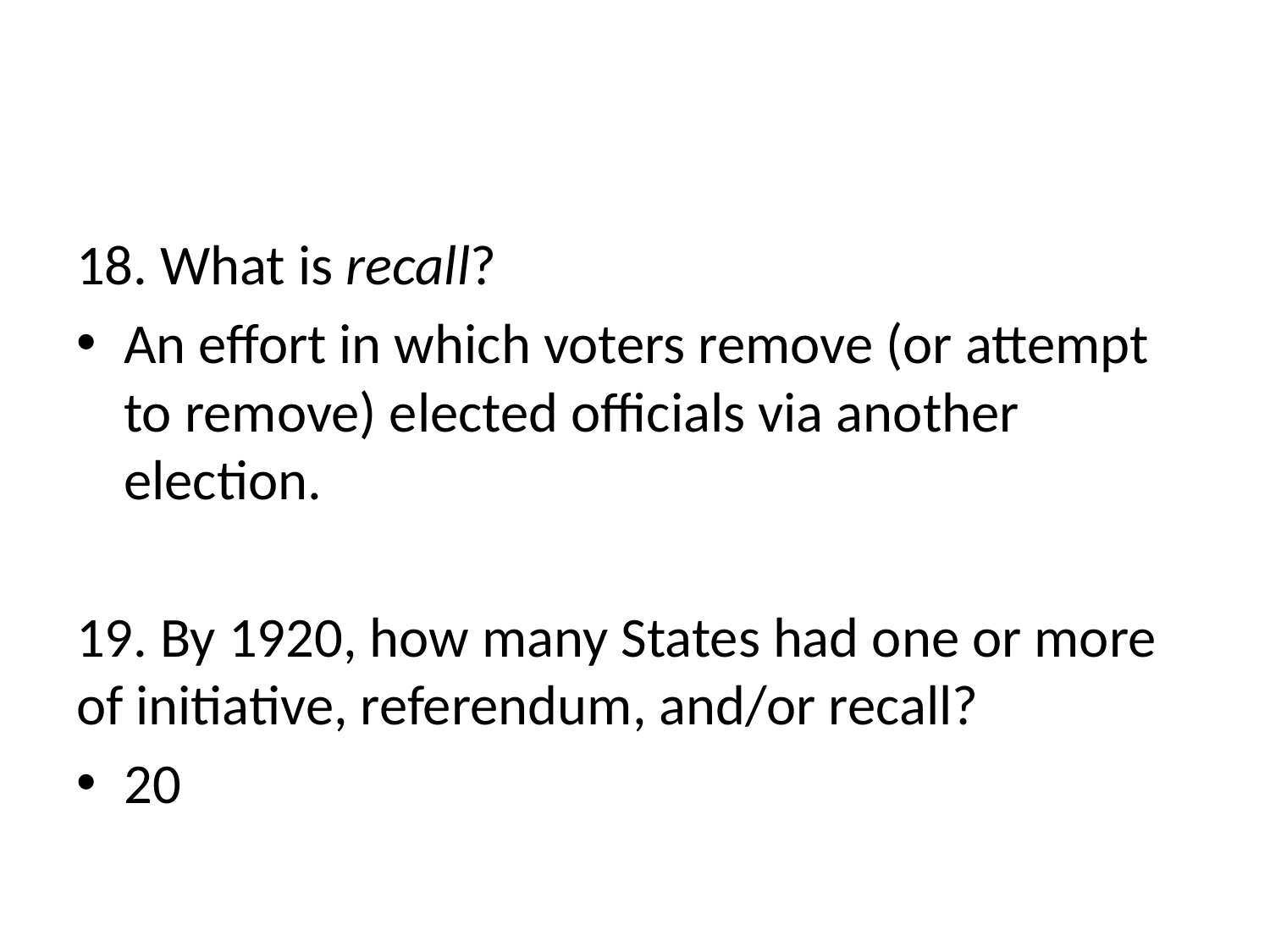

#
18. What is recall?
An effort in which voters remove (or attempt to remove) elected officials via another election.

19. By 1920, how many States had one or more of initiative, referendum, and/or recall?
20